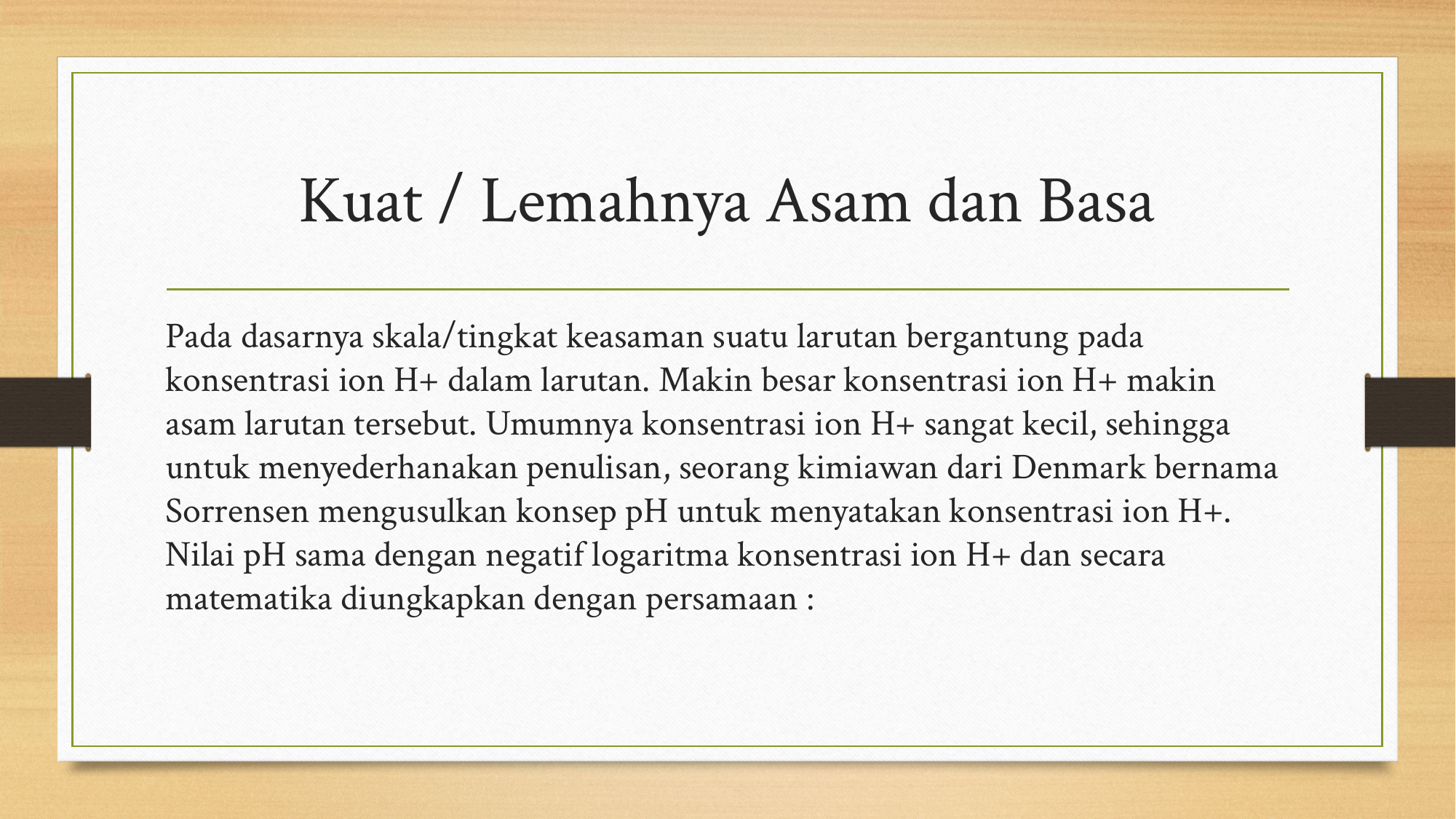

# Kuat / Lemahnya Asam dan Basa
Pada dasarnya skala/tingkat keasaman suatu larutan bergantung pada konsentrasi ion H+ dalam larutan. Makin besar konsentrasi ion H+ makin asam larutan tersebut. Umumnya konsentrasi ion H+ sangat kecil, sehingga untuk menyederhanakan penulisan, seorang kimiawan dari Denmark bernama Sorrensen mengusulkan konsep pH untuk menyatakan konsentrasi ion H+. Nilai pH sama dengan negatif logaritma konsentrasi ion H+ dan secara matematika diungkapkan dengan persamaan :